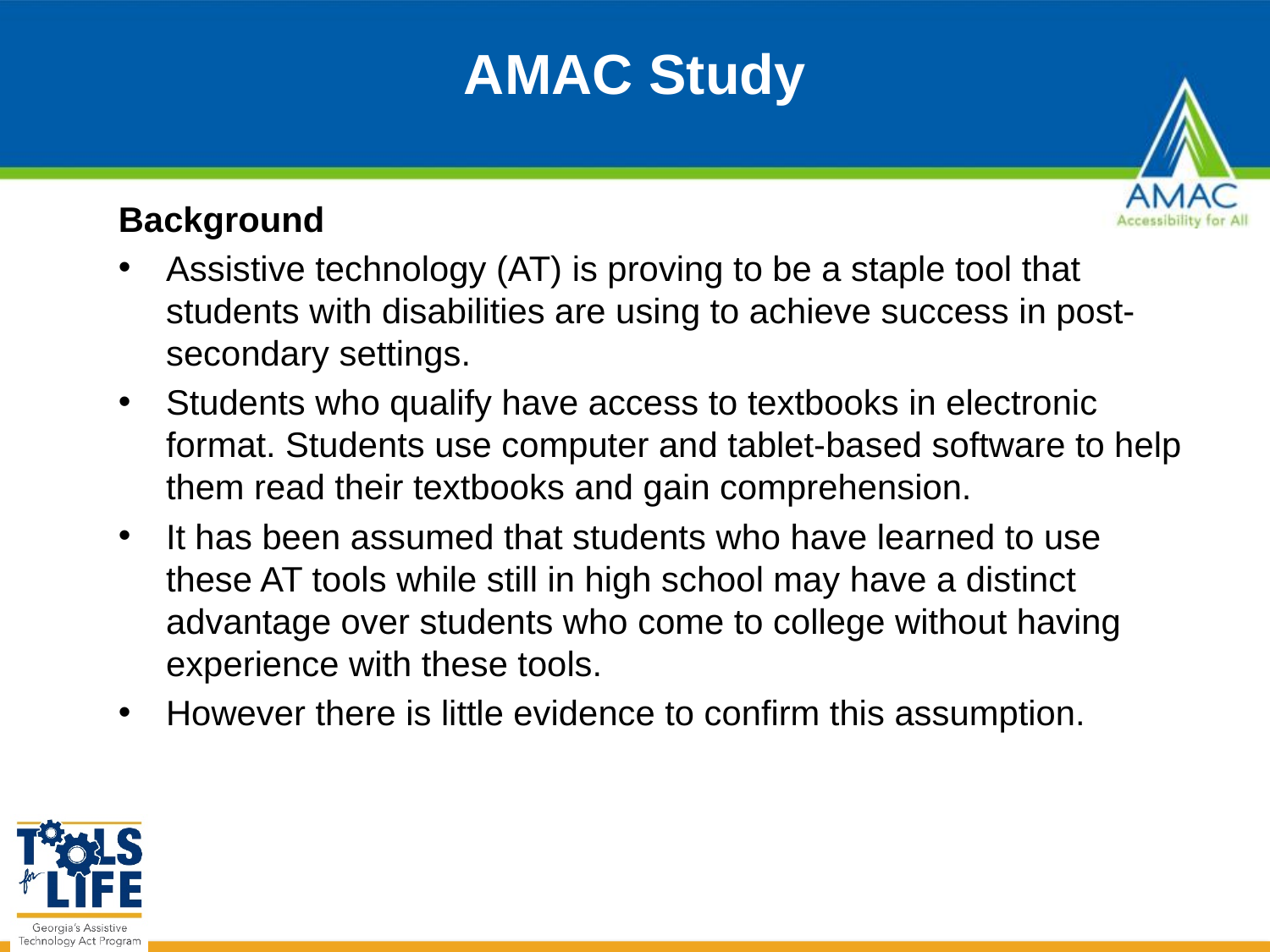

# AMAC Study
Background
Assistive technology (AT) is proving to be a staple tool that students with disabilities are using to achieve success in post-secondary settings.
Students who qualify have access to textbooks in electronic format. Students use computer and tablet-based software to help them read their textbooks and gain comprehension.
It has been assumed that students who have learned to use these AT tools while still in high school may have a distinct advantage over students who come to college without having experience with these tools.
However there is little evidence to confirm this assumption.